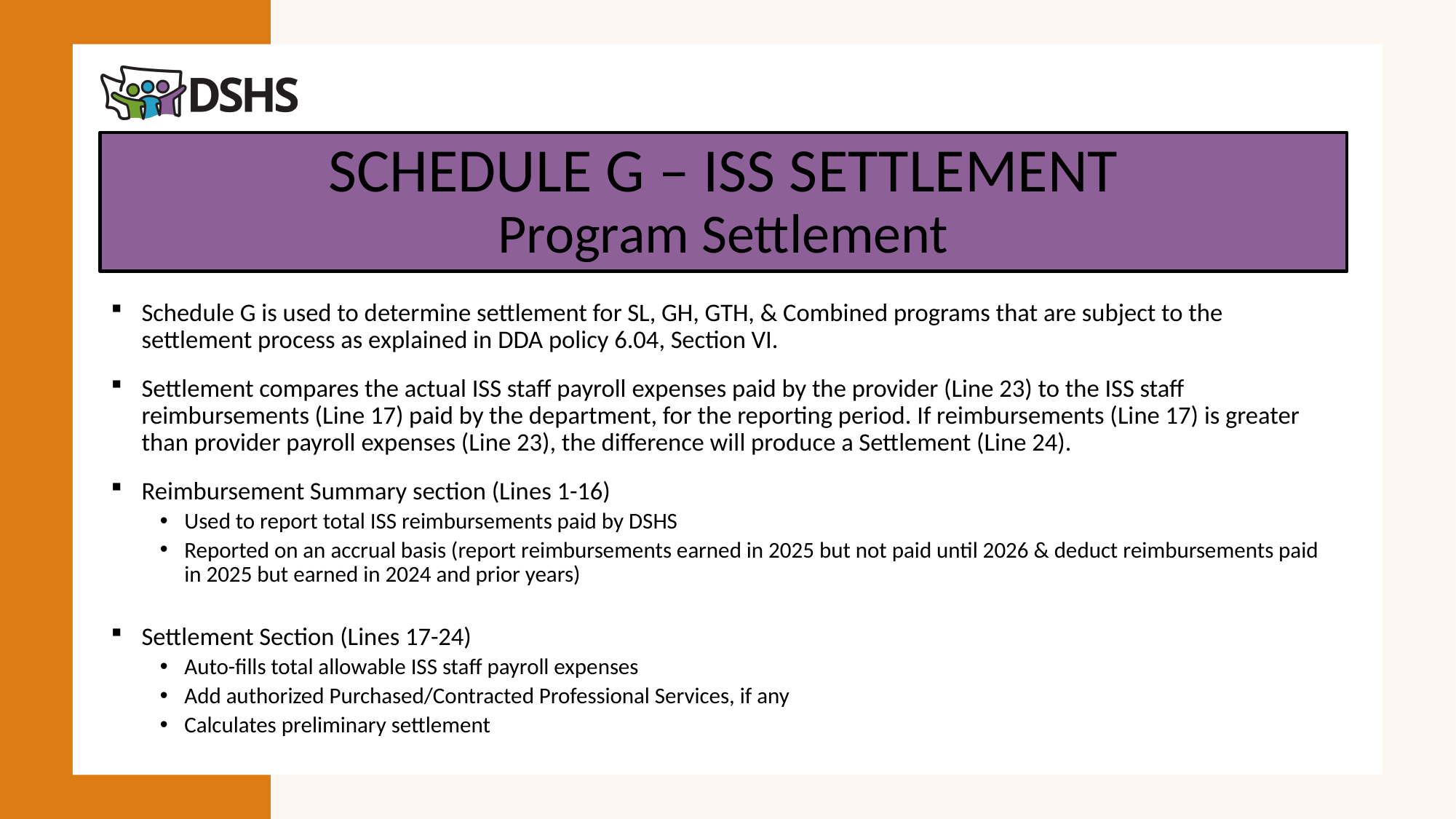

# SCHEDULE G – ISS SETTLEMENT Program Settlement

Schedule G is used to determine settlement for SL, GH, GTH, & Combined programs that are subject to the settlement process as explained in DDA policy 6.04, Section VI.

Settlement compares the actual ISS staff payroll expenses paid by the provider (Line 23) to the ISS staff reimbursements (Line 17) paid by the department, for the reporting period. If reimbursements (Line 17) is greater than provider payroll expenses (Line 23), the difference will produce a Settlement (Line 24).

Reimbursement Summary section (Lines 1-16)
Used to report total ISS reimbursements paid by DSHS
Reported on an accrual basis (report reimbursements earned in 2025 but not paid until 2026 & deduct reimbursements paid in 2025 but earned in 2024 and prior years)

Settlement Section (Lines 17-24)
Auto-fills total allowable ISS staff payroll expenses
Add authorized Purchased/Contracted Professional Services, if any
Calculates preliminary settlement